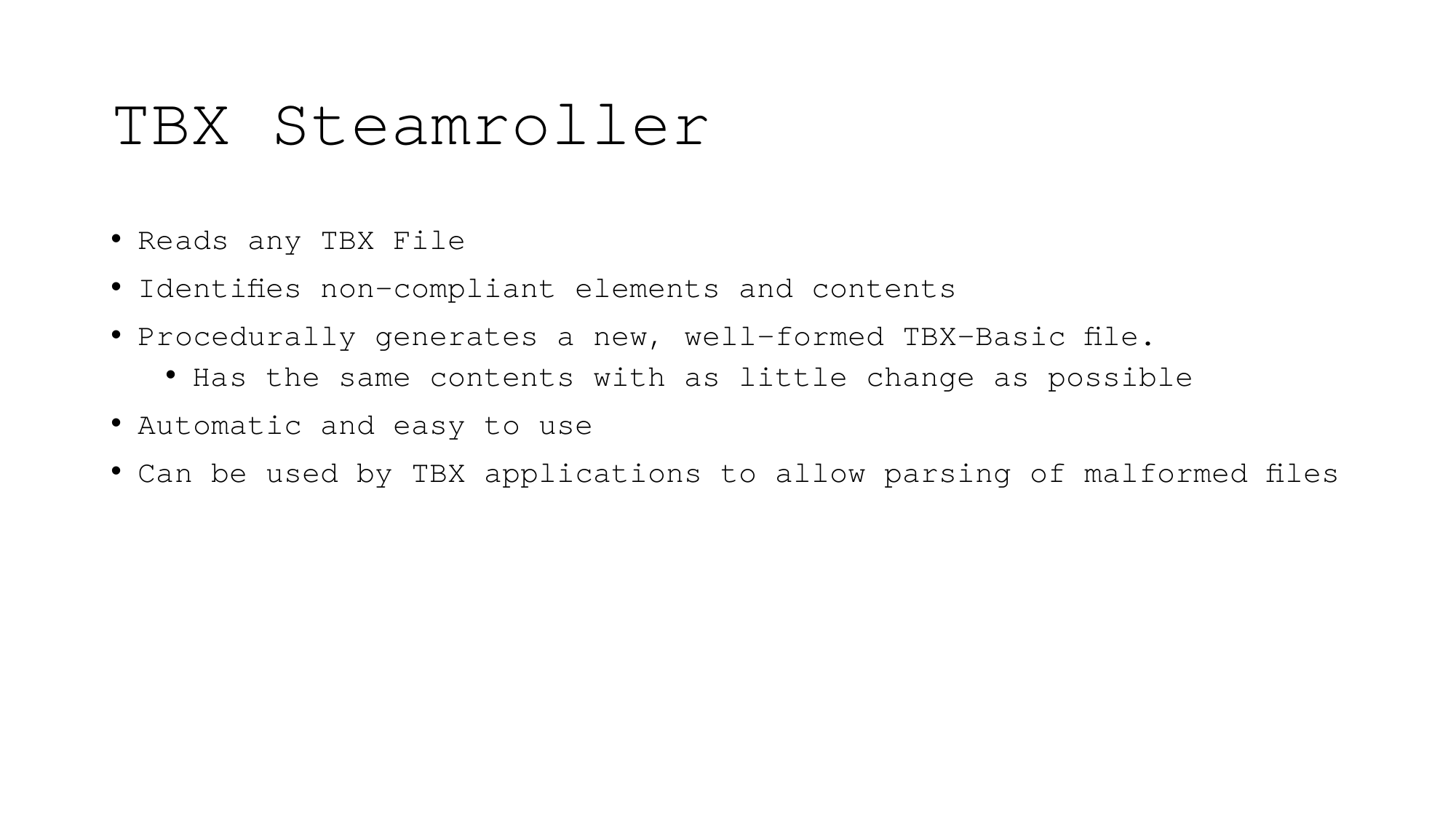

# TBX Steamroller
Reads any TBX File
Identifies non-compliant elements and contents
Procedurally generates a new, well-formed TBX-Basic file.
Has the same contents with as little change as possible
Automatic and easy to use
Can be used by TBX applications to allow parsing of malformed files